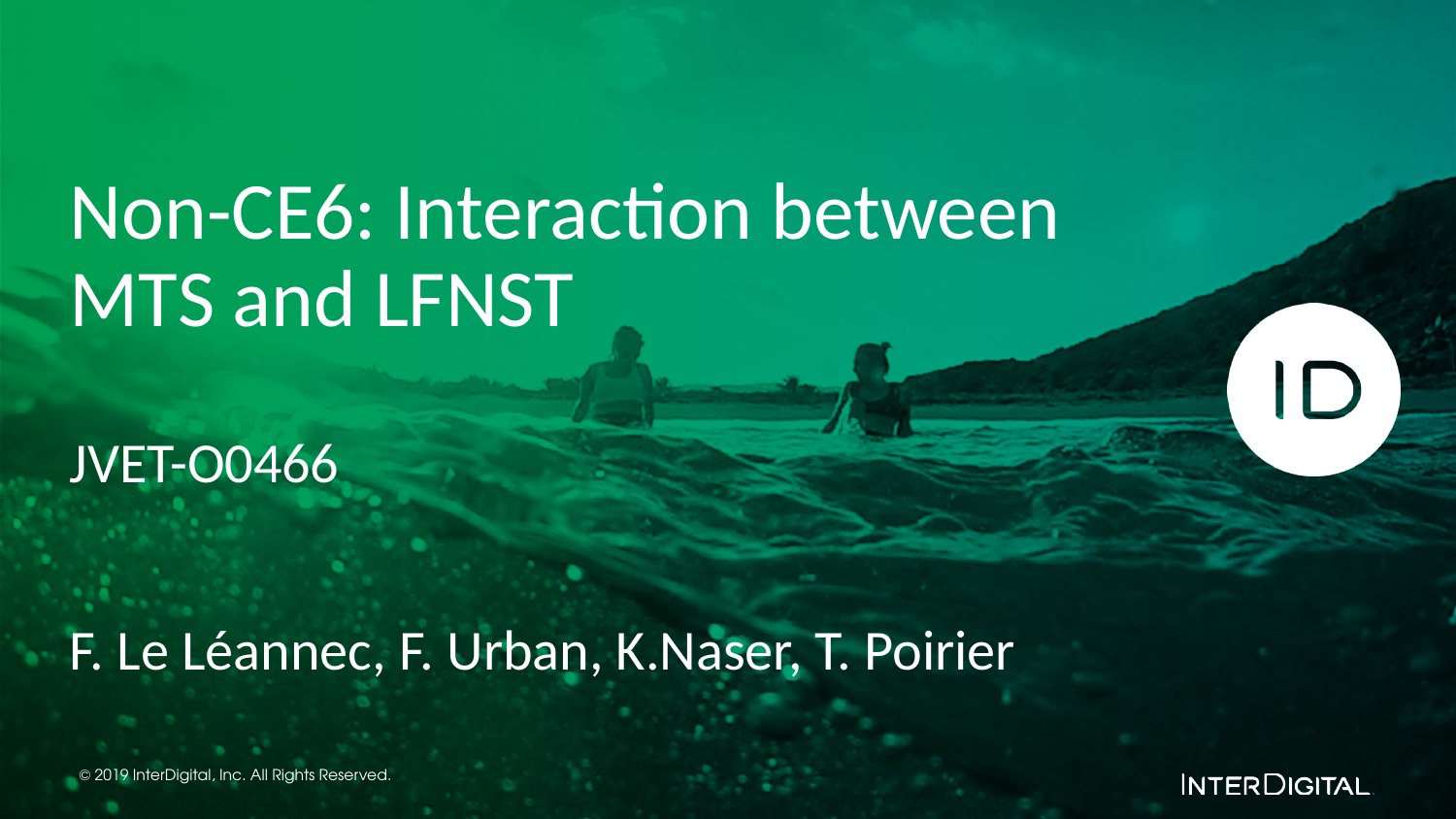

Non-CE6: Interaction between MTS and LFNST

JVET-O0466

F. Le Léannec, F. Urban, K.Naser, T. Poirier